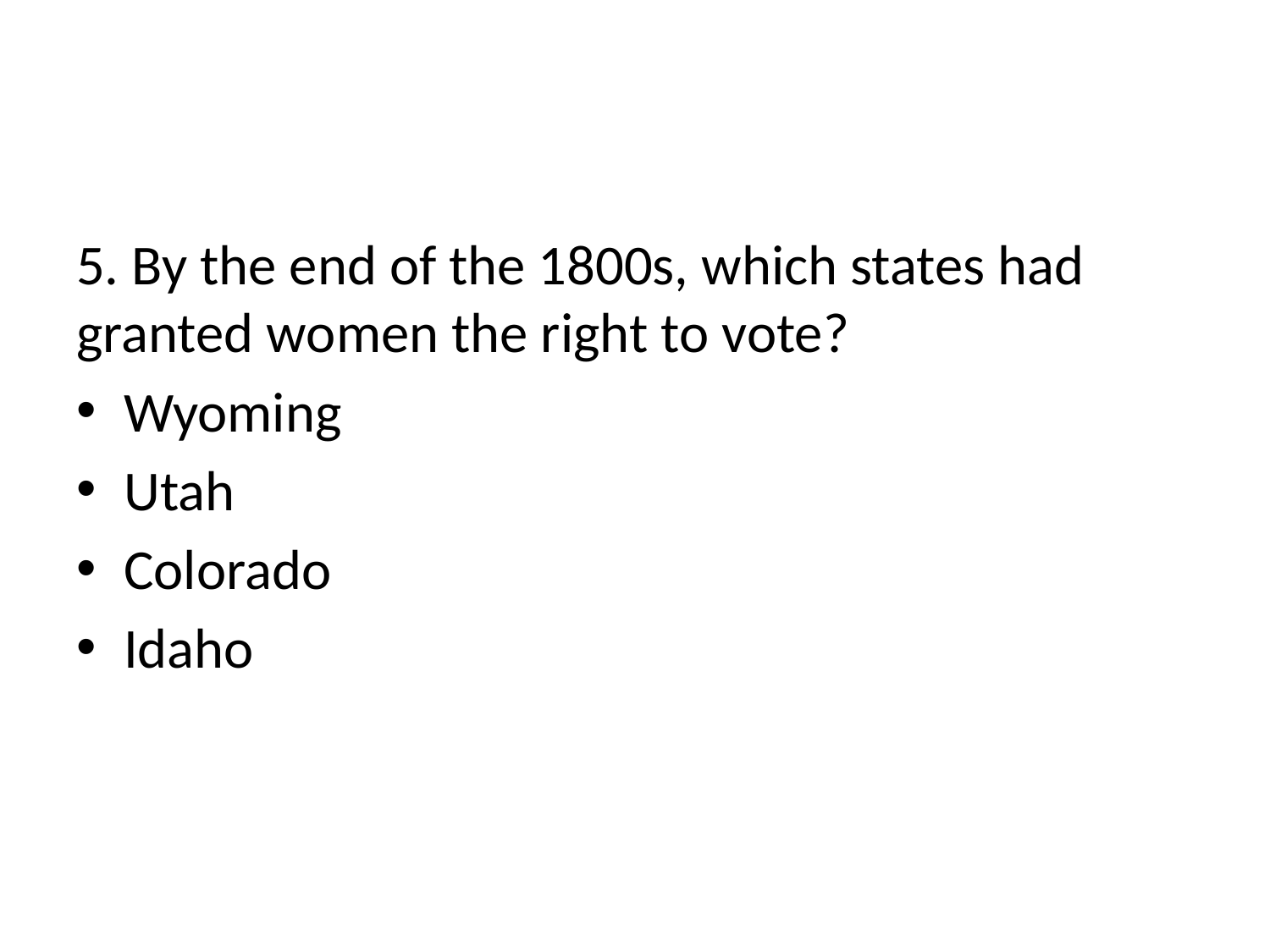

#
5. By the end of the 1800s, which states had granted women the right to vote?
Wyoming
Utah
Colorado
Idaho